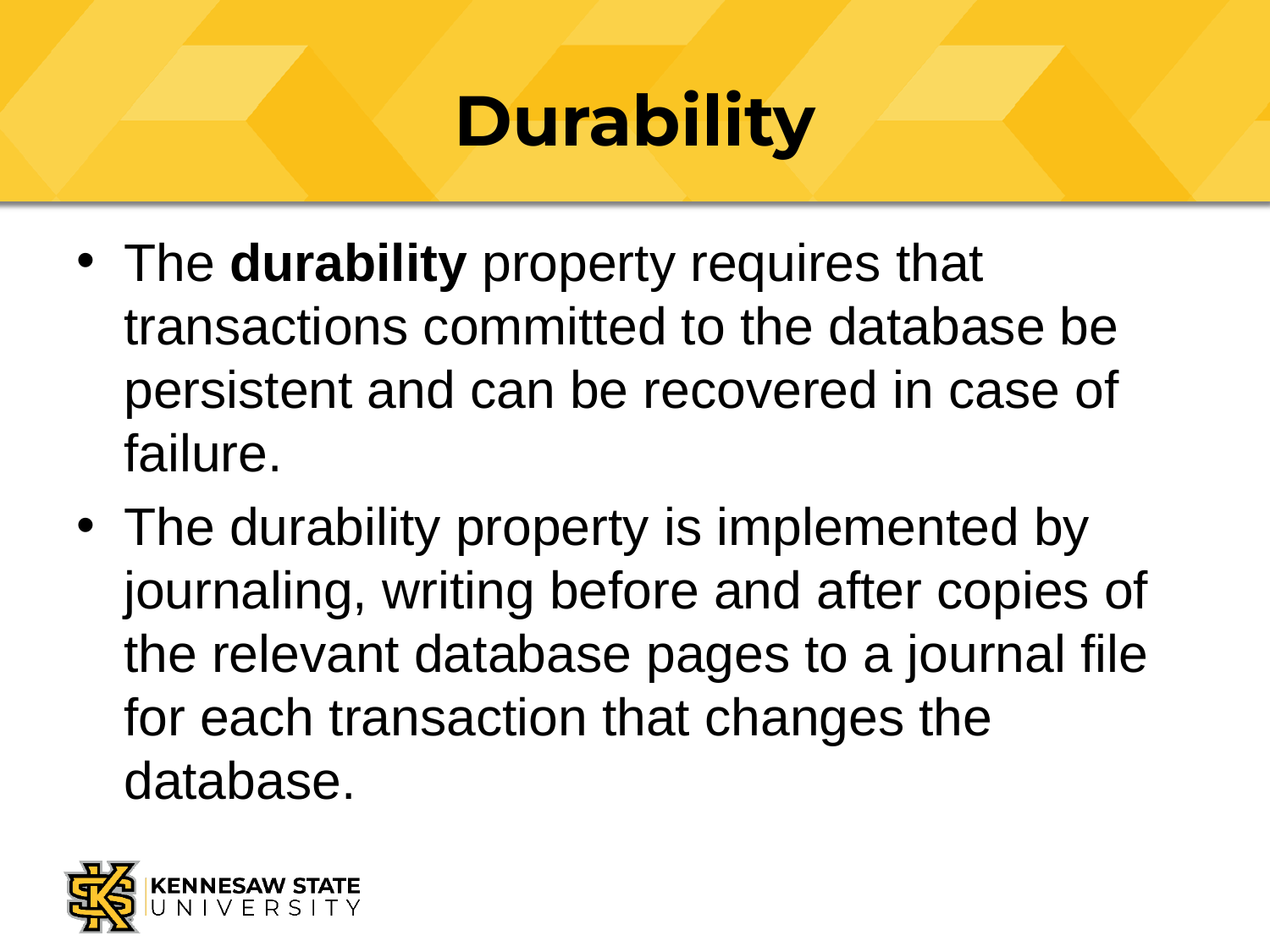

# Durability
The durability property requires that transactions committed to the database be persistent and can be recovered in case of failure.
The durability property is implemented by journaling, writing before and after copies of the relevant database pages to a journal file for each transaction that changes the database.